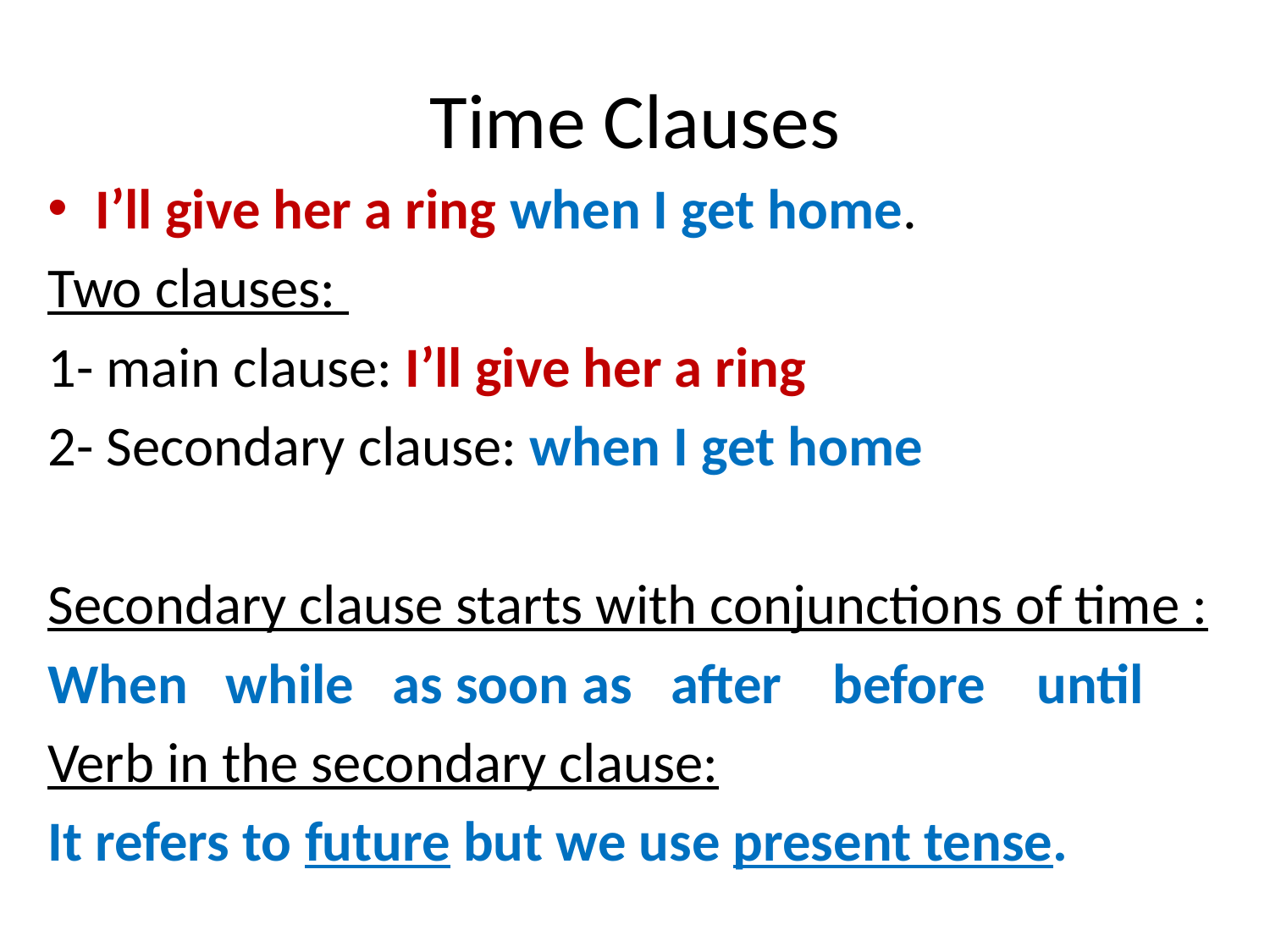

# Time Clauses
I’ll give her a ring when I get home.
Two clauses:
1- main clause: I’ll give her a ring
2- Secondary clause: when I get home

Secondary clause starts with conjunctions of time :
When   while   as soon as   after    before    until
Verb in the secondary clause:
It refers to future but we use present tense.